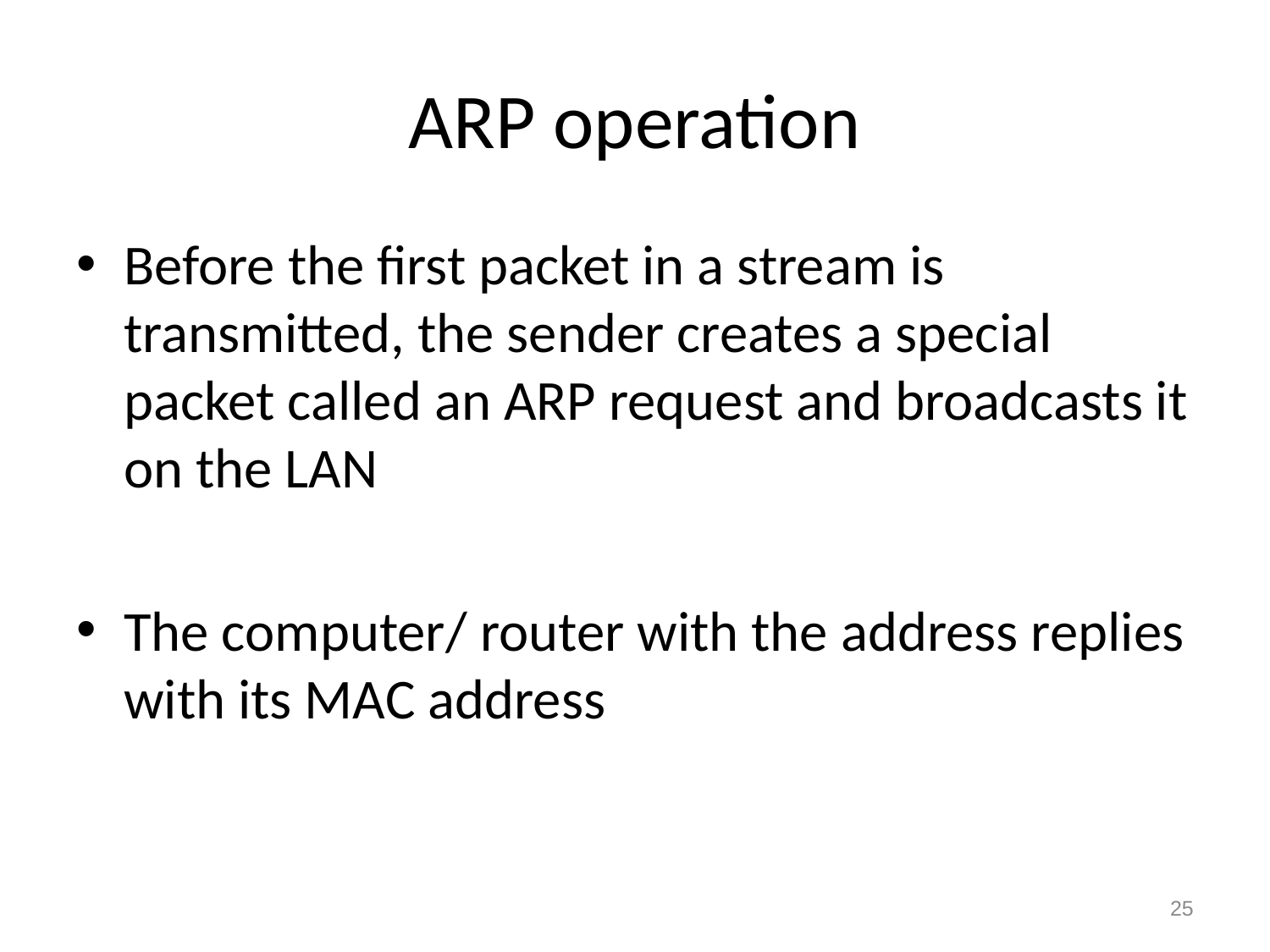

# ARP operation
Before the first packet in a stream is transmitted, the sender creates a special packet called an ARP request and broadcasts it on the LAN

The computer/ router with the address replies with its MAC address
25